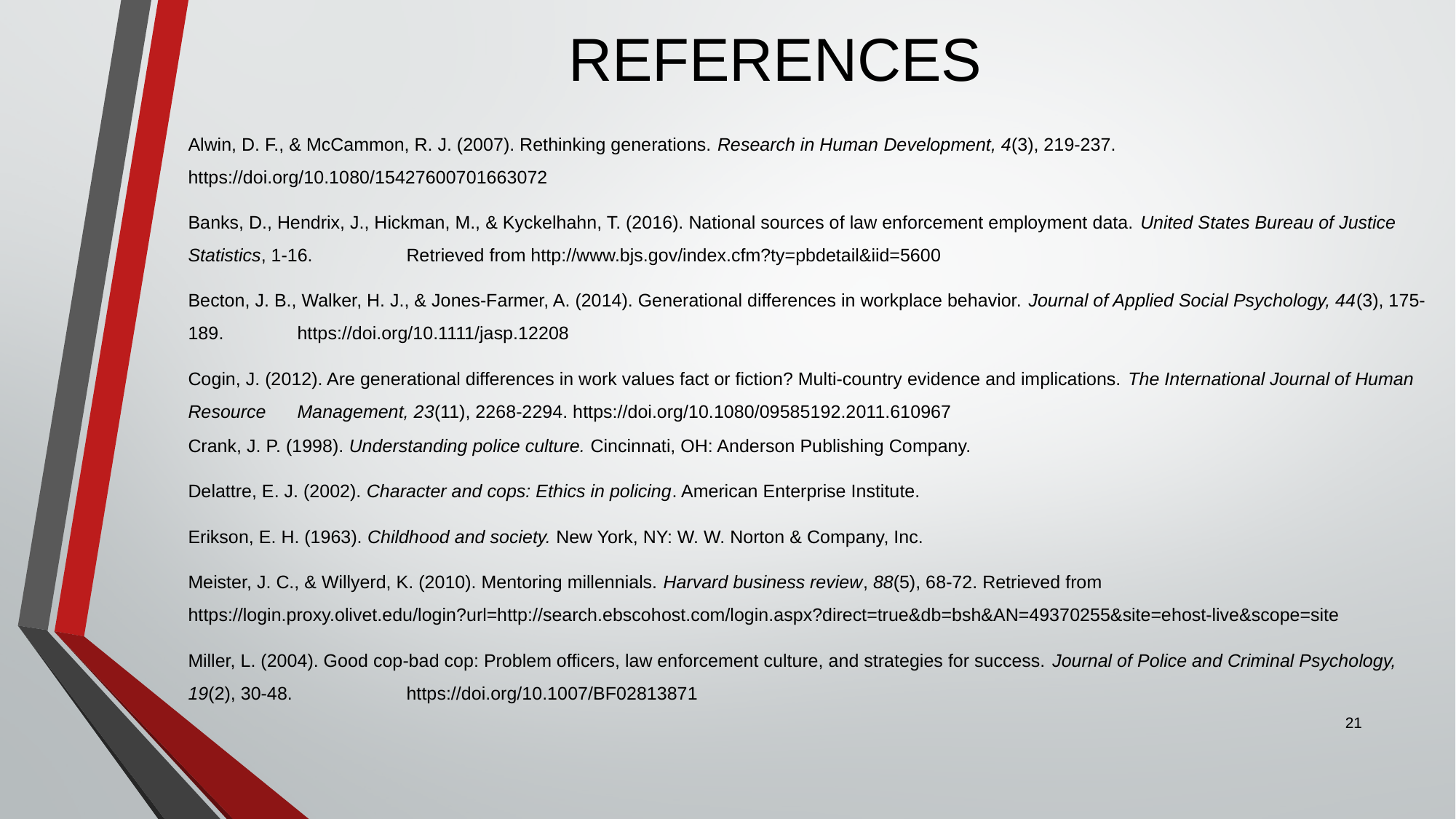

# REFERENCES
Alwin, D. F., & McCammon, R. J. (2007). Rethinking generations. Research in Human Development, 4(3), 219-237. https://doi.org/10.1080/15427600701663072
Banks, D., Hendrix, J., Hickman, M., & Kyckelhahn, T. (2016). National sources of law enforcement employment data. United States Bureau of Justice Statistics, 1-16. 	Retrieved from http://www.bjs.gov/index.cfm?ty=pbdetail&iid=5600
Becton, J. B., Walker, H. J., & Jones-Farmer, A. (2014). Generational differences in workplace behavior. Journal of Applied Social Psychology, 44(3), 175-189. 	https://doi.org/10.1111/jasp.12208
Cogin, J. (2012). Are generational differences in work values fact or fiction? Multi-country evidence and implications. The International Journal of Human Resource 	Management, 23(11), 2268-2294. https://doi.org/10.1080/09585192.2011.610967
Crank, J. P. (1998). Understanding police culture. Cincinnati, OH: Anderson Publishing Company.
Delattre, E. J. (2002). Character and cops: Ethics in policing. American Enterprise Institute.
Erikson, E. H. (1963). Childhood and society. New York, NY: W. W. Norton & Company, Inc.
Meister, J. C., & Willyerd, K. (2010). Mentoring millennials. Harvard business review, 88(5), 68-72. Retrieved from 	https://login.proxy.olivet.edu/login?url=http://search.ebscohost.com/login.aspx?direct=true&db=bsh&AN=49370255&site=ehost-live&scope=site
Miller, L. (2004). Good cop-bad cop: Problem officers, law enforcement culture, and strategies for success. Journal of Police and Criminal Psychology, 19(2), 30-48. 	https://doi.org/10.1007/BF02813871
21